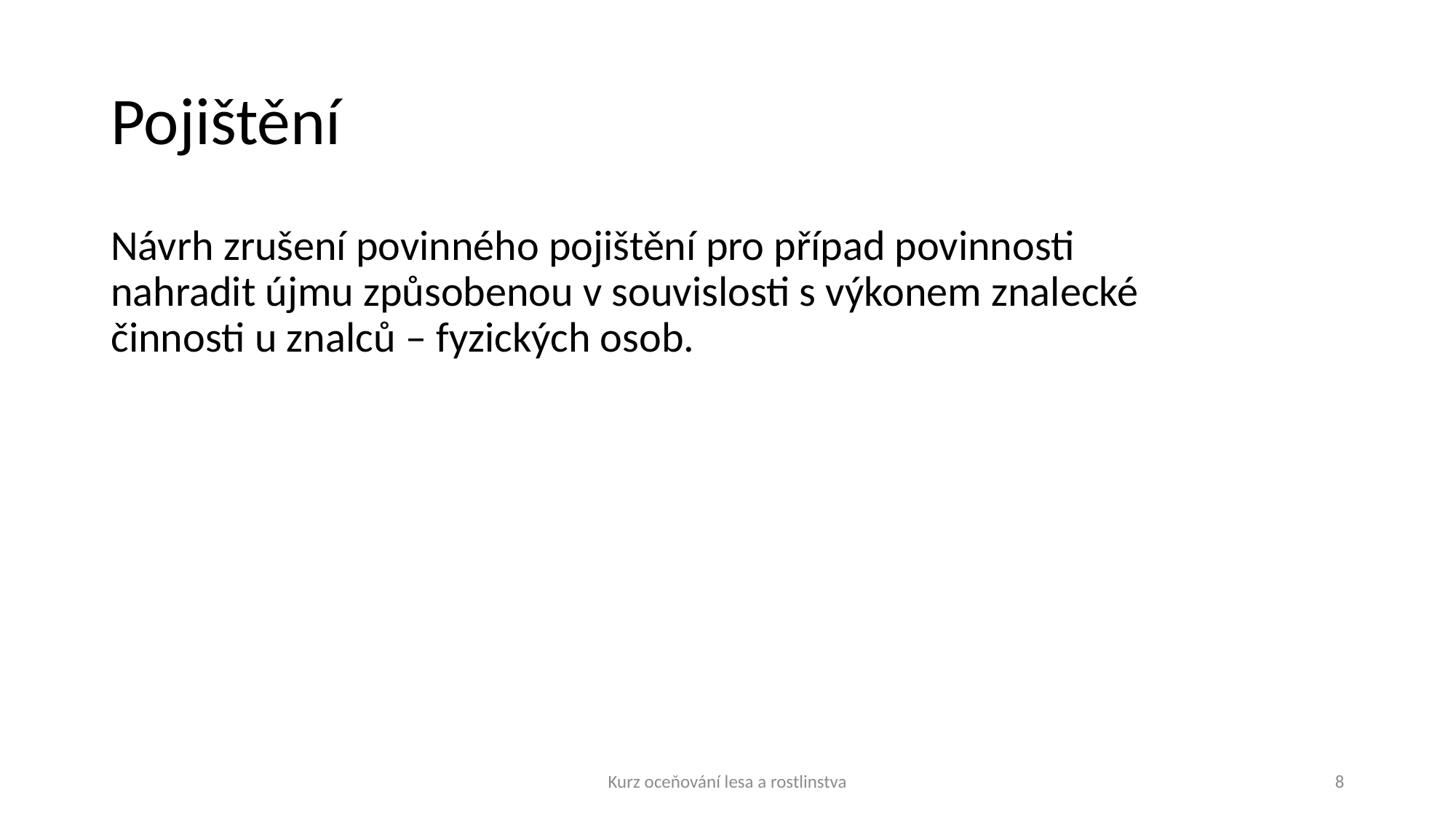

# Pojištění
Návrh zrušení povinného pojištění pro případ povinnosti nahradit újmu způsobenou v souvislosti s výkonem znalecké činnosti u znalců – fyzických osob.
Kurz oceňování lesa a rostlinstva
8